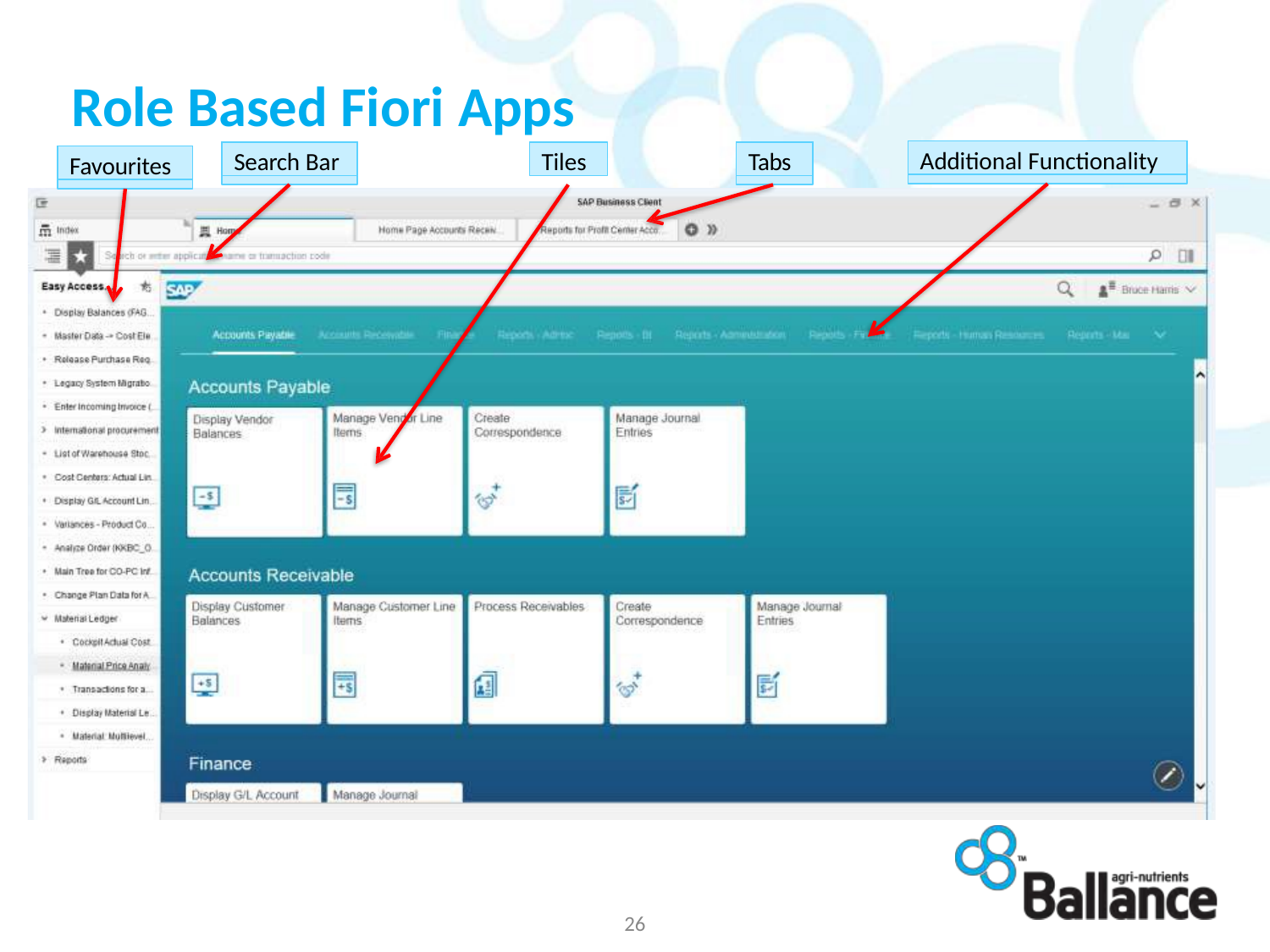

# Role Based Fiori Apps

Additional Functionality

Search Bar
Tiles

Tabs

Favourites

26